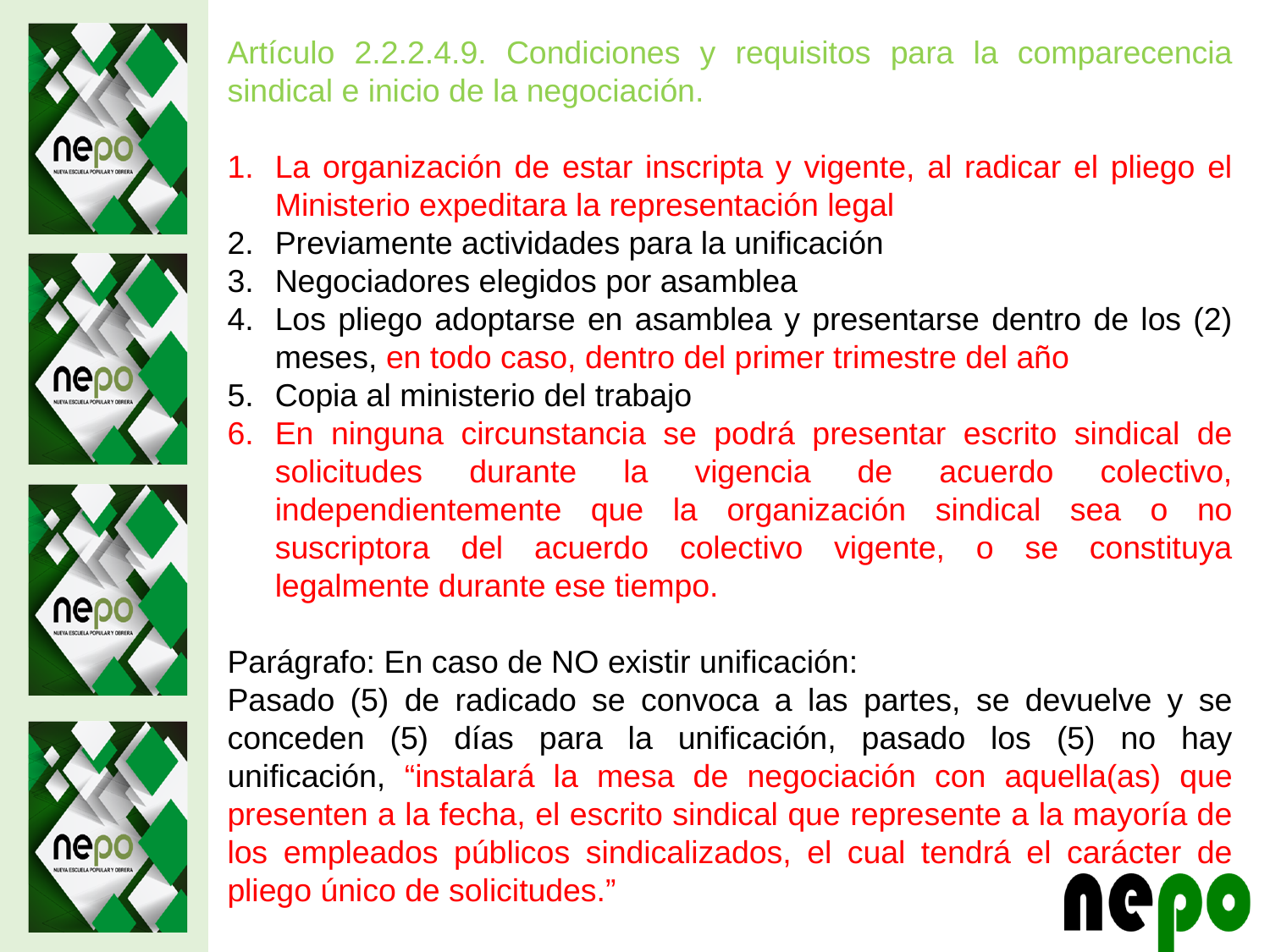

Artículo 2.2.2.4.9. Condiciones y requisitos para la comparecencia sindical e inicio de la negociación.

La organización de estar inscripta y vigente, al radicar el pliego el Ministerio expeditara la representación legal
Previamente actividades para la unificación
Negociadores elegidos por asamblea
Los pliego adoptarse en asamblea y presentarse dentro de los (2) meses, en todo caso, dentro del primer trimestre del año
Copia al ministerio del trabajo
En ninguna circunstancia se podrá presentar escrito sindical de solicitudes durante la vigencia de acuerdo colectivo, independientemente que la organización sindical sea o no suscriptora del acuerdo colectivo vigente, o se constituya legalmente durante ese tiempo.

Parágrafo: En caso de NO existir unificación:
Pasado (5) de radicado se convoca a las partes, se devuelve y se conceden (5) días para la unificación, pasado los (5) no hay unificación, “instalará la mesa de negociación con aquella(as) que presenten a la fecha, el escrito sindical que represente a la mayoría de los empleados públicos sindicalizados, el cual tendrá el carácter de pliego único de solicitudes.”